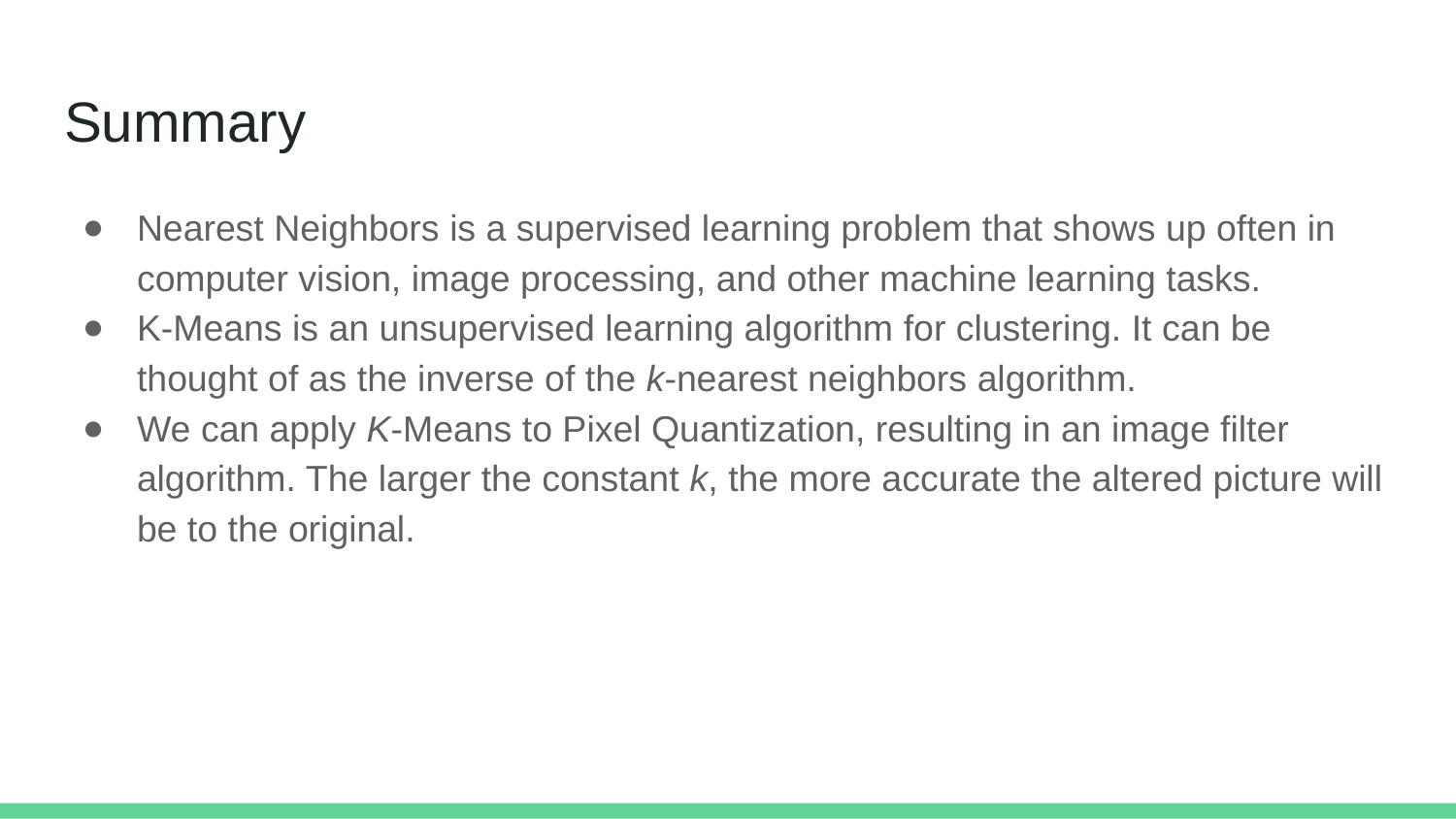

# Summary
Nearest Neighbors is a supervised learning problem that shows up often in computer vision, image processing, and other machine learning tasks.
K-Means is an unsupervised learning algorithm for clustering. It can be thought of as the inverse of the k-nearest neighbors algorithm.
We can apply K-Means to Pixel Quantization, resulting in an image filter algorithm. The larger the constant k, the more accurate the altered picture will be to the original.